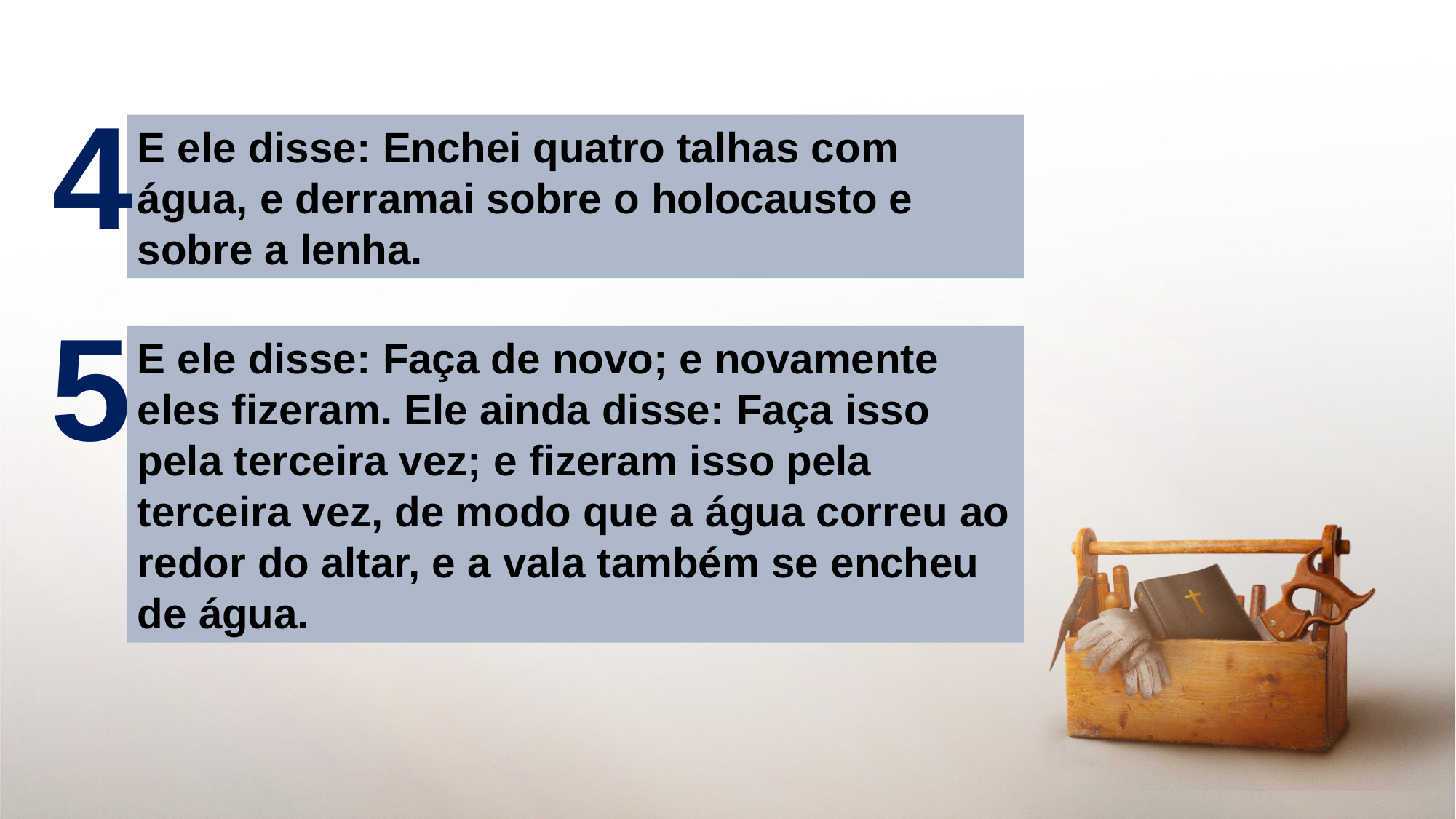

4
E ele disse: Enchei quatro talhas com água, e derramai sobre o holocausto e sobre a lenha.
5
E ele disse: Faça de novo; e novamente eles fizeram. Ele ainda disse: Faça isso pela terceira vez; e fizeram isso pela terceira vez, de modo que a água correu ao redor do altar, e a vala também se encheu de água.